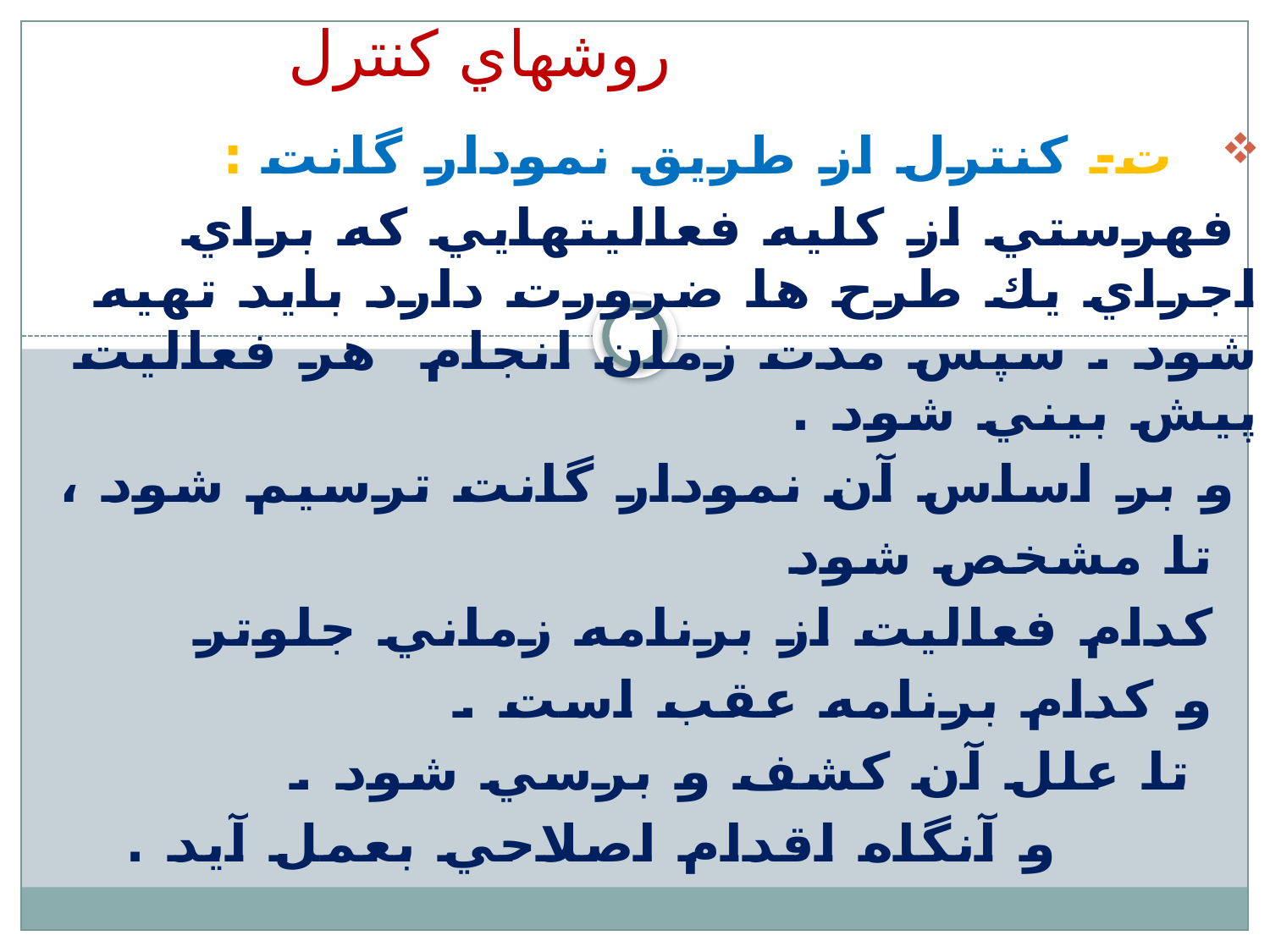

# روشهاي كنترل
  ت- كنترل از طريق نمودار گانت :
 فهرستي از كليه فعاليتهايي كه براي اجراي يك طرح ها ضرورت دارد بايد تهيه شود . سپس مدت زمان انجام  هر فعاليت پيش بيني شود .
 و بر اساس آن نمودار گانت ترسيم شود ،
  تا مشخص شود
  كدام فعاليت از برنامه زماني جلوتر
  و كدام برنامه عقب است .
   تا علل آن كشف و برسي شود .
         و آنگاه اقدام اصلاحي بعمل آيد .